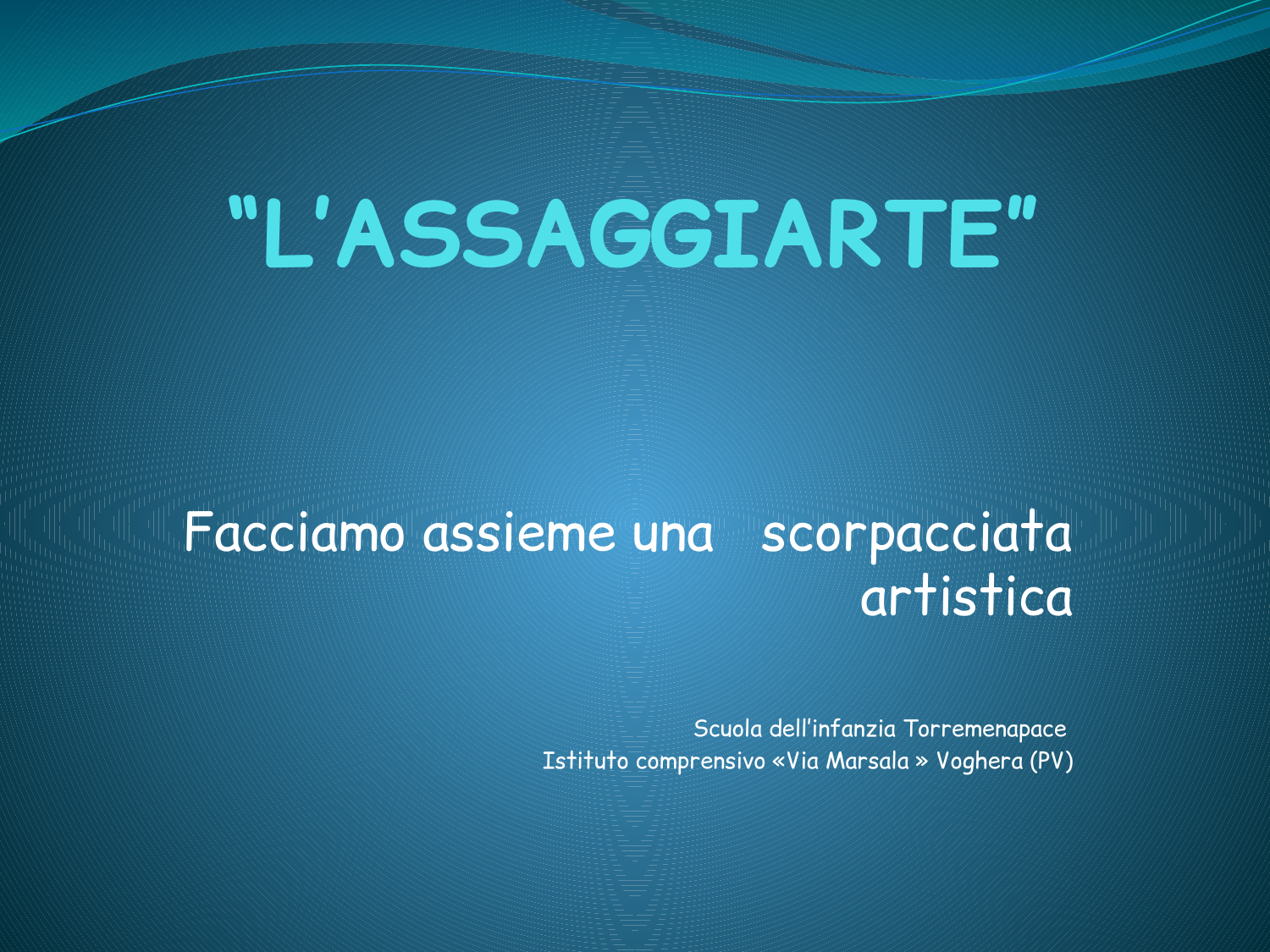

# “L’ASSAGGIARTE”

 Facciamo assieme una   scorpacciata artistica

Scuola dell’infanzia Torremenapace
Istituto comprensivo «Via Marsala » Voghera (PV)